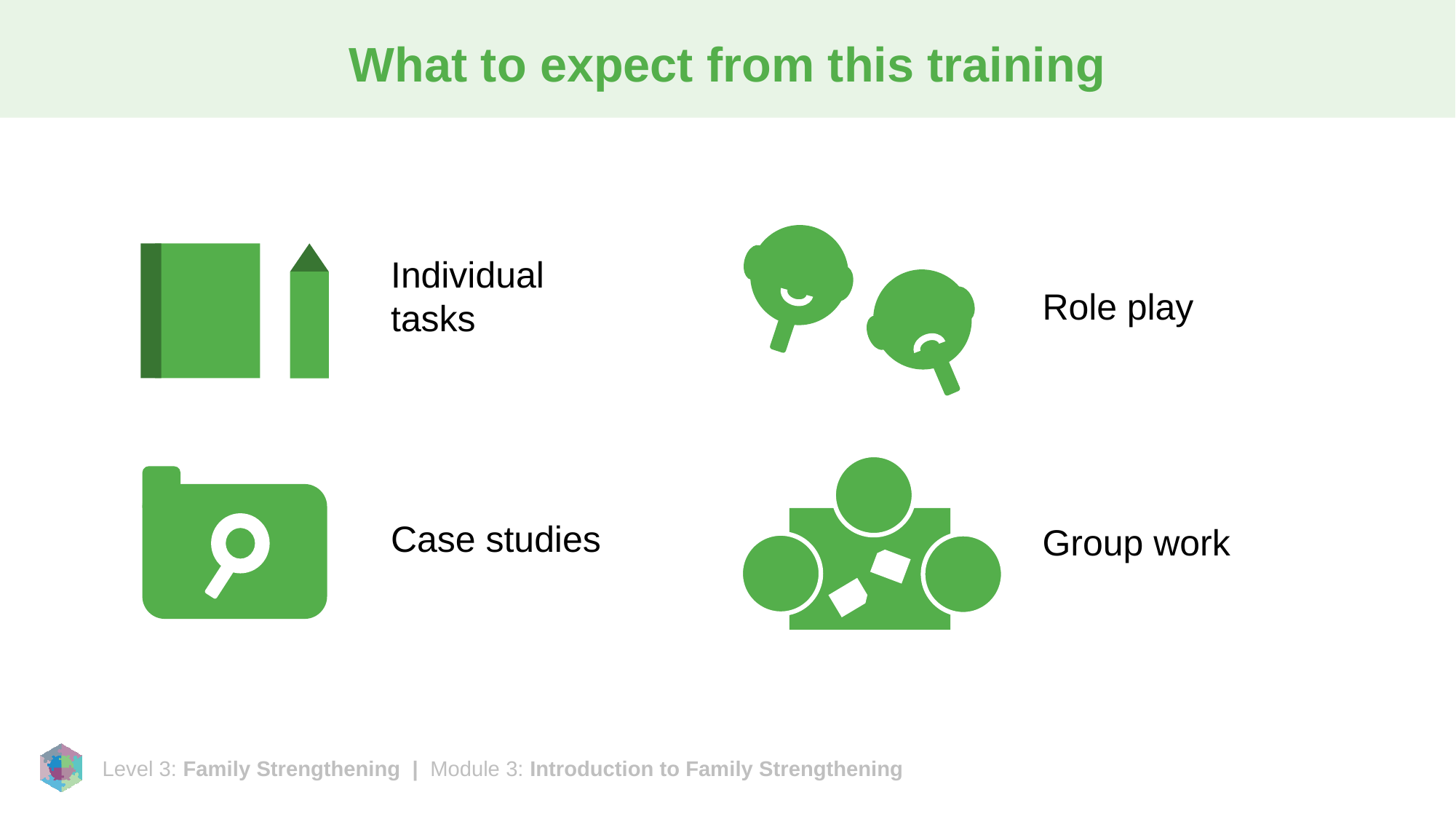

# What to expect from this training

Individual tasks
Role play

Case studies
Group work